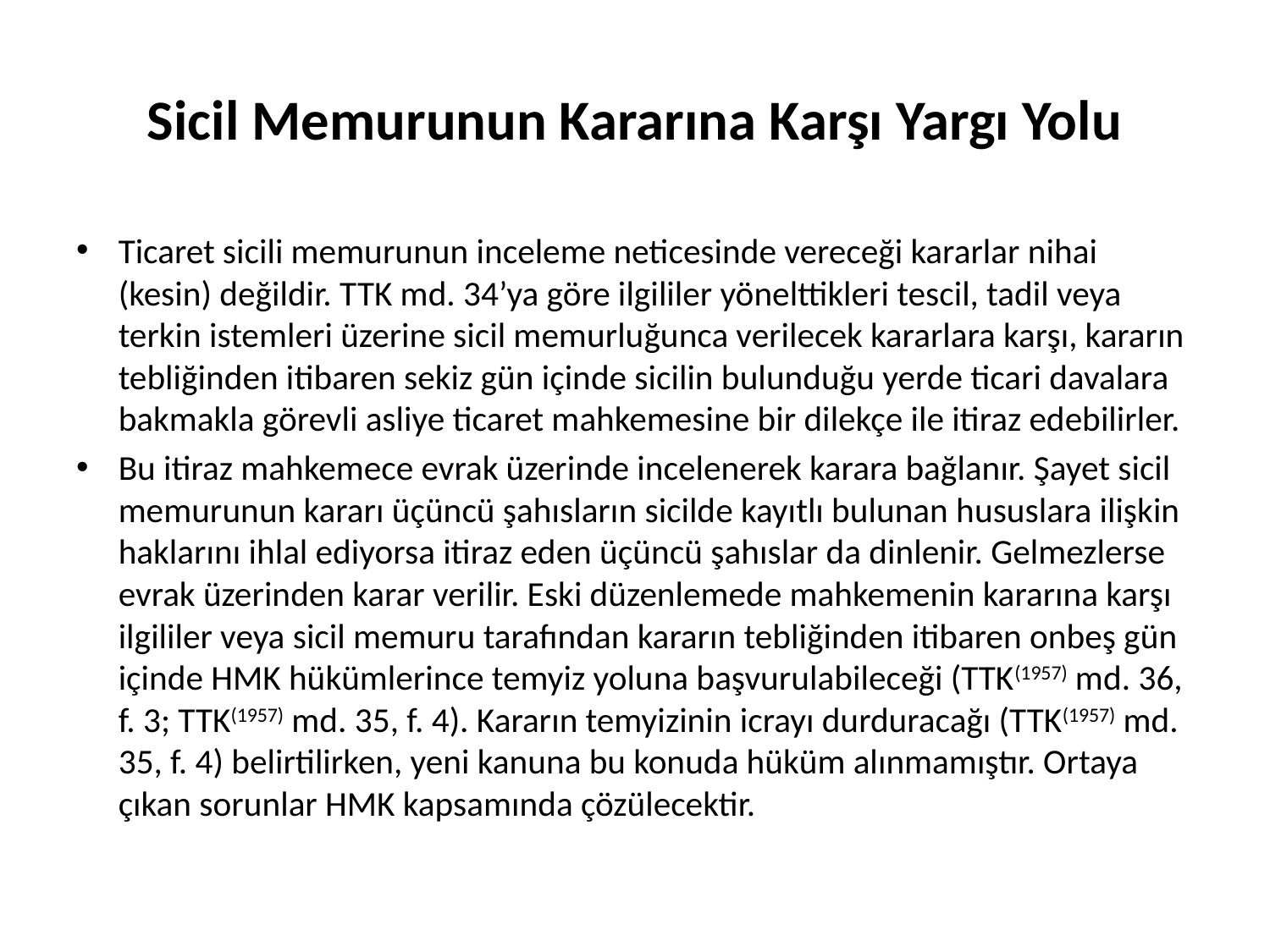

# Sicil Memurunun Kararına Karşı Yargı Yolu
Ticaret sicili memurunun inceleme neticesinde vereceği kararlar nihai (kesin) değildir. TTK md. 34’ya göre ilgililer yönelttikleri tescil, tadil veya terkin istemleri üzerine sicil memurluğunca verilecek kararlara karşı, kararın tebliğinden itibaren sekiz gün içinde sicilin bulunduğu yerde ticari davalara bakmakla görevli asliye ticaret mahkemesine bir dilekçe ile itiraz edebilirler.
Bu itiraz mahkemece evrak üzerinde incelenerek karara bağlanır. Şayet sicil memurunun kararı üçüncü şahısların sicilde kayıtlı bulunan hususlara ilişkin haklarını ihlal ediyorsa itiraz eden üçüncü şahıslar da dinlenir. Gelmezlerse evrak üzerinden karar verilir. Eski düzenlemede mahkemenin kararına karşı ilgililer veya sicil memuru tarafından kararın tebliğinden itibaren onbeş gün içinde HMK hükümlerince temyiz yoluna başvurulabileceği (TTK(1957) md. 36, f. 3; TTK(1957) md. 35, f. 4). Kararın temyizinin icrayı durduracağı (TTK(1957) md. 35, f. 4) belirtilirken, yeni kanuna bu konuda hüküm alınmamıştır. Ortaya çıkan sorunlar HMK kapsamında çözülecektir.